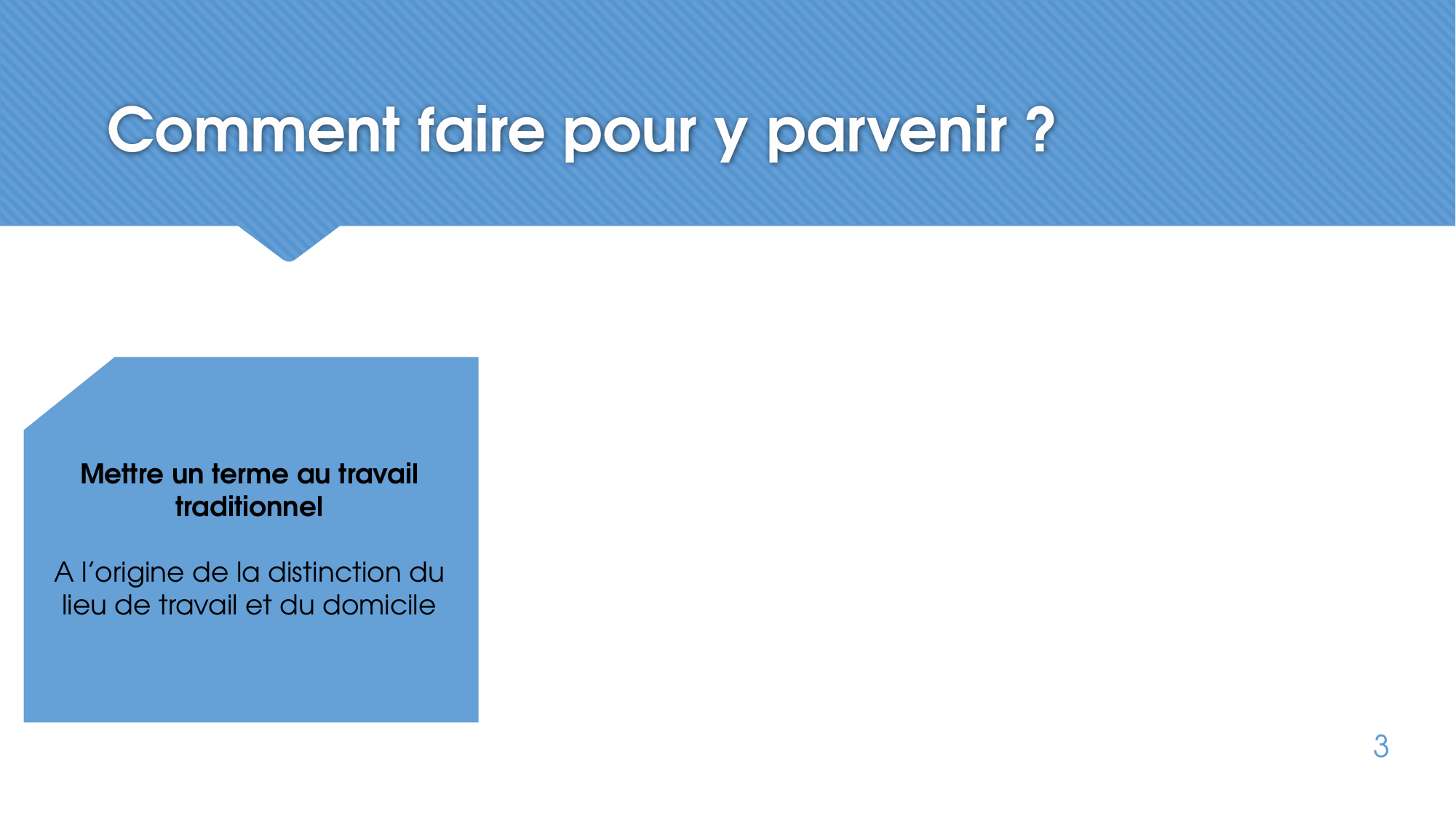

# Comment faire pour y parvenir ?

Mettre un terme au travail traditionnel

A l’origine de la distinction du lieu de travail et du domicile

3